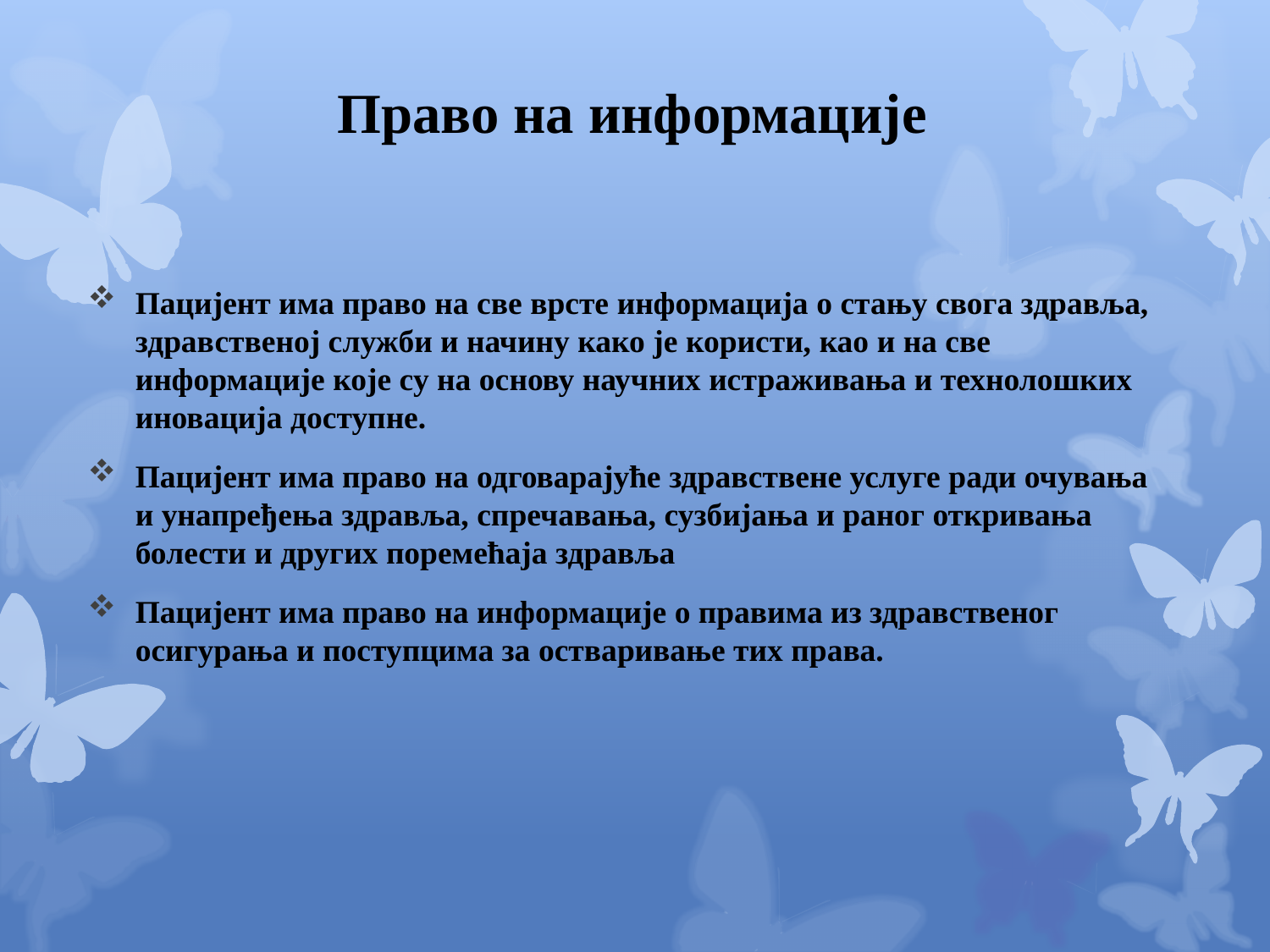

# Право на информације
Пацијент има право на све врсте информација о стању свога здравља, здравственој служби и начину како је користи, као и на све информације које су на основу научних истраживања и технолошких иновација доступне.
Пацијент има право на одговарајуће здравствене услуге ради очувања и унапређења здравља, спречавања, сузбијања и раног откривања болести и других поремећаја здравља
Пацијент има право на информације о правима из здравственог осигурања и поступцима за остваривање тих права.